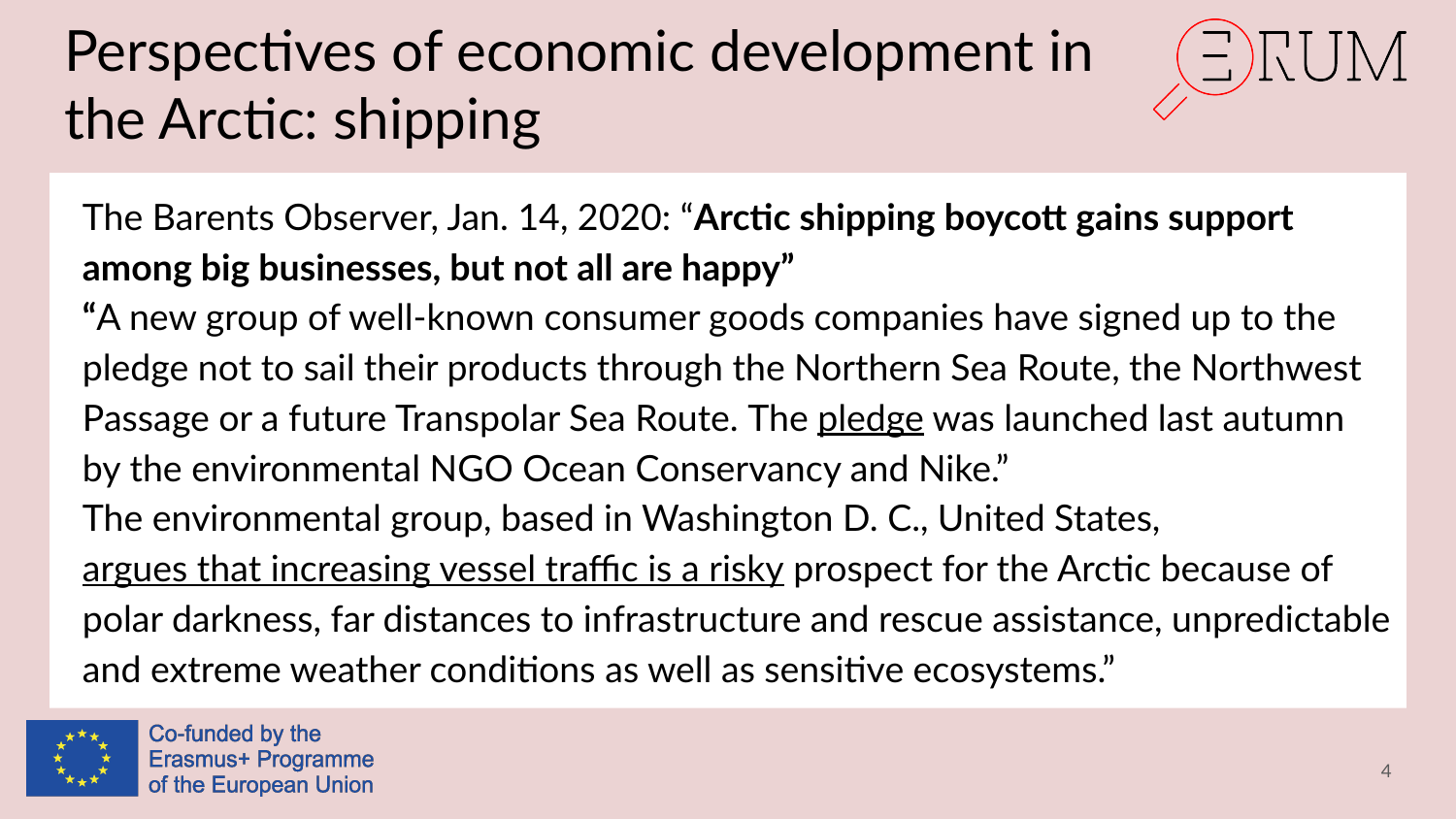

# Perspectives of economic development in the Arctic: shipping
The Barents Observer, Jan. 14, 2020: “Arctic shipping boycott gains support among big businesses, but not all are happy”
“A new group of well-known consumer goods companies have signed up to the pledge not to sail their products through the Northern Sea Route, the Northwest Passage or a future Transpolar Sea Route. The pledge was launched last autumn by the environmental NGO Ocean Conservancy and Nike.”
The environmental group, based in Washington D. C., United States, argues that increasing vessel traffic is a risky prospect for the Arctic because of polar darkness, far distances to infrastructure and rescue assistance, unpredictable and extreme weather conditions as well as sensitive ecosystems.”

4